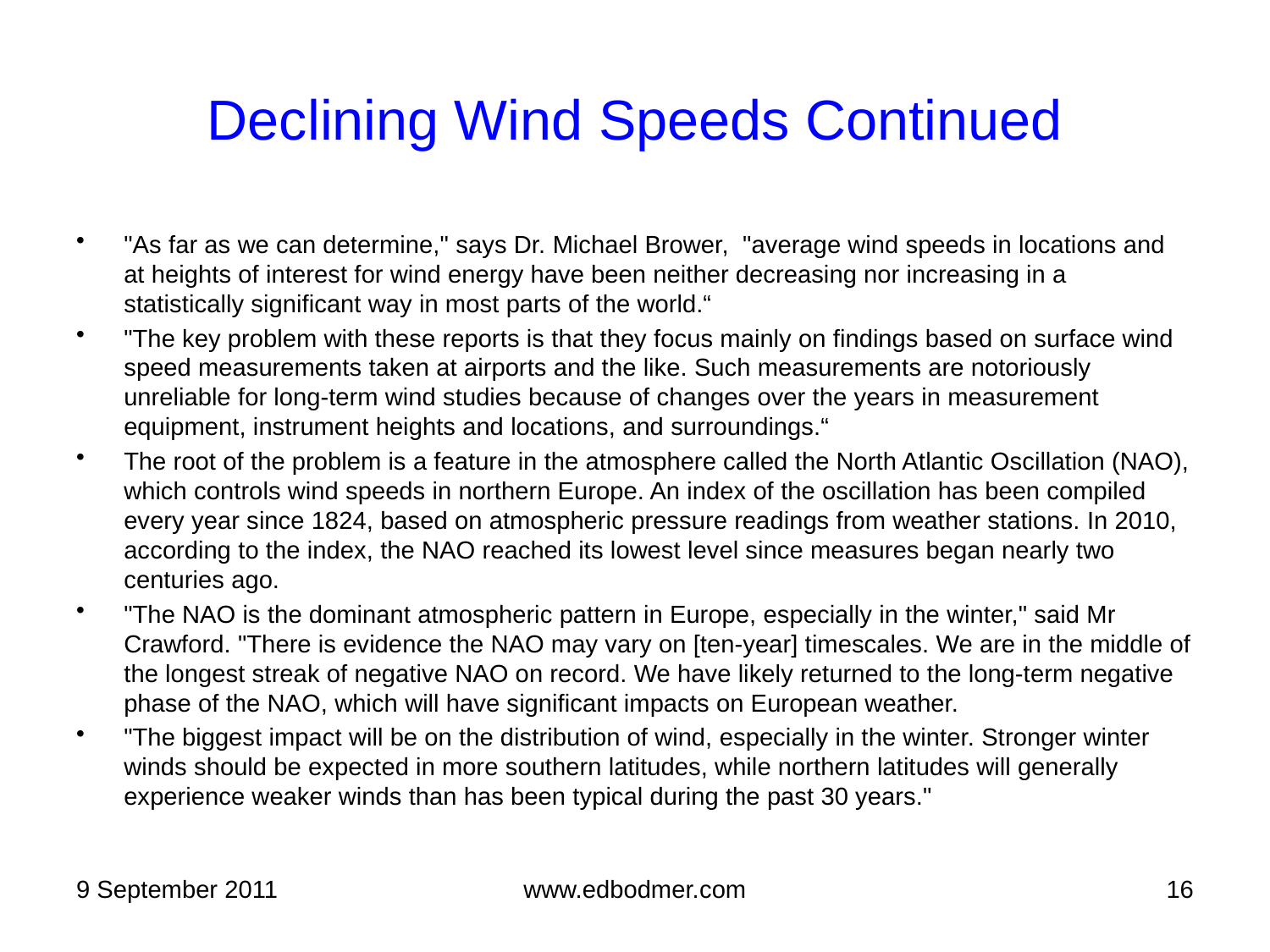

# Declining Wind Speeds Continued
"As far as we can determine," says Dr. Michael Brower,  "average wind speeds in locations and at heights of interest for wind energy have been neither decreasing nor increasing in a statistically significant way in most parts of the world.“
"The key problem with these reports is that they focus mainly on findings based on surface wind speed measurements taken at airports and the like. Such measurements are notoriously unreliable for long-term wind studies because of changes over the years in measurement equipment, instrument heights and locations, and surroundings.“
The root of the problem is a feature in the atmosphere called the North Atlantic Oscillation (NAO), which controls wind speeds in northern Europe. An index of the oscillation has been compiled every year since 1824, based on atmospheric pressure readings from weather stations. In 2010, according to the index, the NAO reached its lowest level since measures began nearly two centuries ago.
"The NAO is the dominant atmospheric pattern in Europe, especially in the winter," said Mr Crawford. "There is evidence the NAO may vary on [ten-year] timescales. We are in the middle of the longest streak of negative NAO on record. We have likely returned to the long-term negative phase of the NAO, which will have significant impacts on European weather.
"The biggest impact will be on the distribution of wind, especially in the winter. Stronger winter winds should be expected in more southern latitudes, while northern latitudes will generally experience weaker winds than has been typical during the past 30 years."

9 September 2011
www.edbodmer.com
16